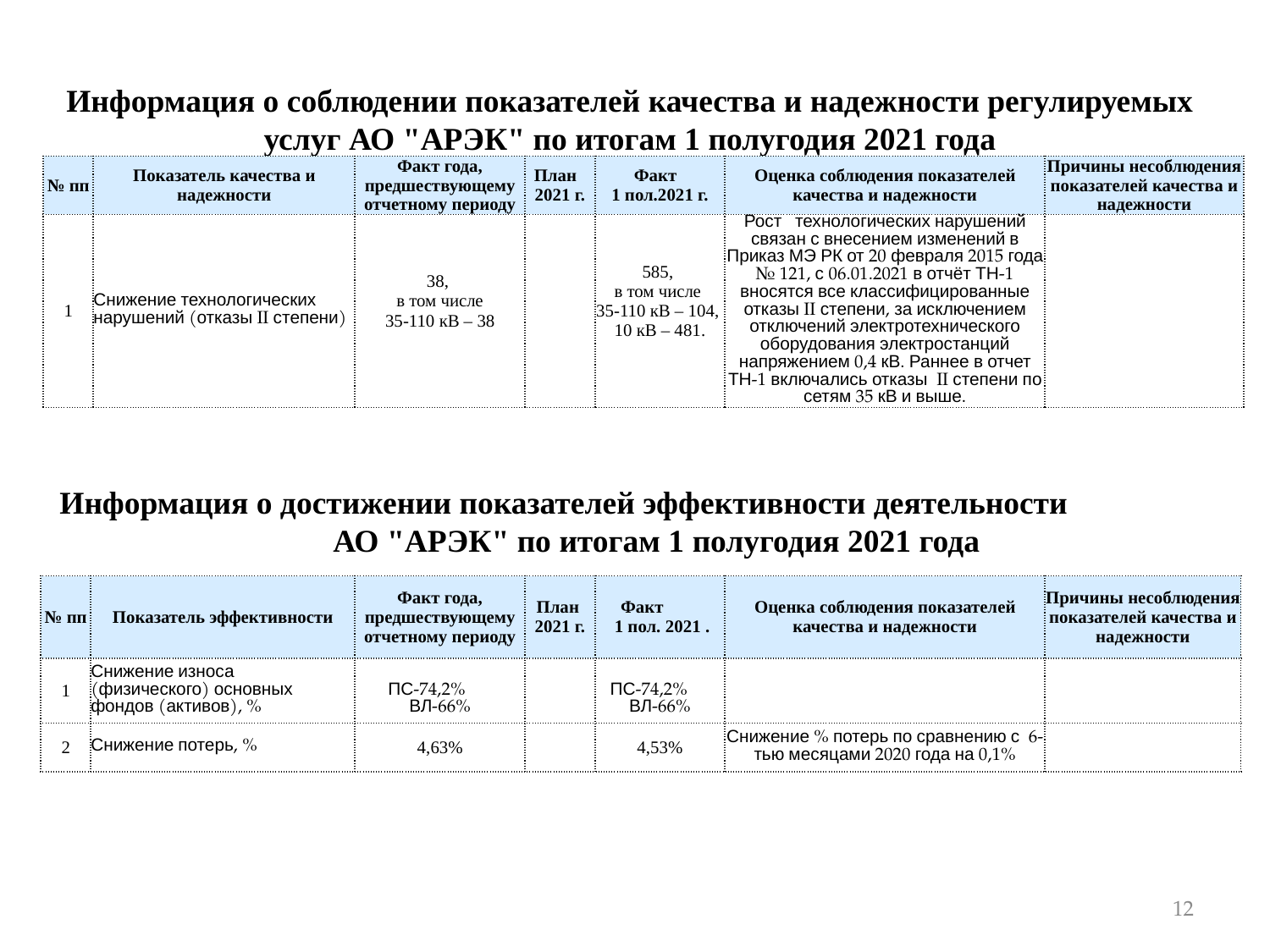

# Информация о соблюдении показателей качества и надежности регулируемых услуг АО "АРЭК" по итогам 1 полугодия 2021 года
| № пп | Показатель качества и надежности | Факт года, предшествующему отчетному периоду | План 2021 г. | Факт 1 пол.2021 г. | Оценка соблюдения показателей качества и надежности | Причины несоблюдения показателей качества и надежности |
| --- | --- | --- | --- | --- | --- | --- |
| 1 | Снижение технологических нарушений (отказы II степени) | 38, в том числе 35-110 кВ – 38 |  | 585, в том числе 35-110 кВ – 104, 10 кВ – 481. | Рост технологических нарушений связан с внесением изменений в Приказ МЭ РК от 20 февраля 2015 года № 121, с 06.01.2021 в отчёт ТН-1 вносятся все классифицированные отказы II степени, за исключением отключений электротехнического оборудования электростанций напряжением 0,4 кВ. Раннее в отчет ТН-1 включались отказы II степени по сетям 35 кВ и выше. |  |
Информация о достижении показателей эффективности деятельности                        АО "АРЭК" по итогам 1 полугодия 2021 года
| № пп | Показатель эффективности | Факт года, предшествующему отчетному периоду | План 2021 г. | Факт 1 пол. 2021 . | Оценка соблюдения показателей качества и надежности | Причины несоблюдения показателей качества и надежности |
| --- | --- | --- | --- | --- | --- | --- |
| 1 | Снижение износа (физического) основных фондов (активов), % | ПС-74,2% ВЛ-66% |  | ПС-74,2% ВЛ-66% |  |  |
| 2 | Снижение потерь, % | 4,63% |  | 4,53% | Снижение % потерь по сравнению с 6-тью месяцами 2020 года на 0,1% |  |
12